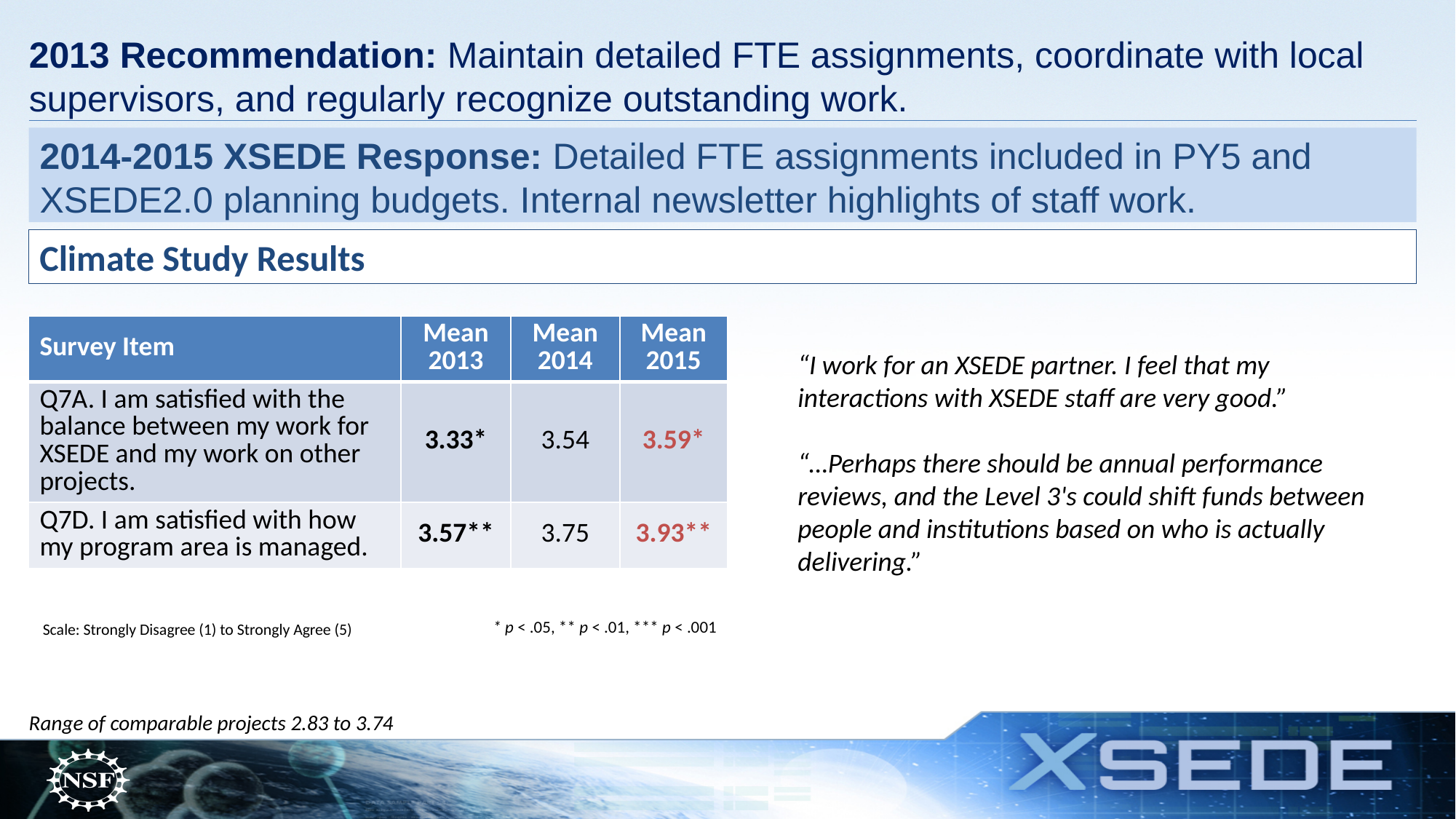

# 2013 Recommendation: Maintain detailed FTE assignments, coordinate with local supervisors, and regularly recognize outstanding work.
2014-2015 XSEDE Response: Detailed FTE assignments included in PY5 and XSEDE2.0 planning budgets. Internal newsletter highlights of staff work.
Climate Study Results
| Survey Item | Mean 2013 | Mean 2014 | Mean 2015 |
| --- | --- | --- | --- |
| Q7A. I am satisfied with the balance between my work for XSEDE and my work on other projects. | 3.33\* | 3.54 | 3.59\* |
| Q7D. I am satisfied with how my program area is managed. | 3.57\*\* | 3.75 | 3.93\*\* |
“I work for an XSEDE partner. I feel that my interactions with XSEDE staff are very good.”

“…Perhaps there should be annual performance reviews, and the Level 3's could shift funds between people and institutions based on who is actually delivering.”
* p < .05, ** p < .01, *** p < .001
Scale: Strongly Disagree (1) to Strongly Agree (5)
Range of comparable projects 2.83 to 3.74